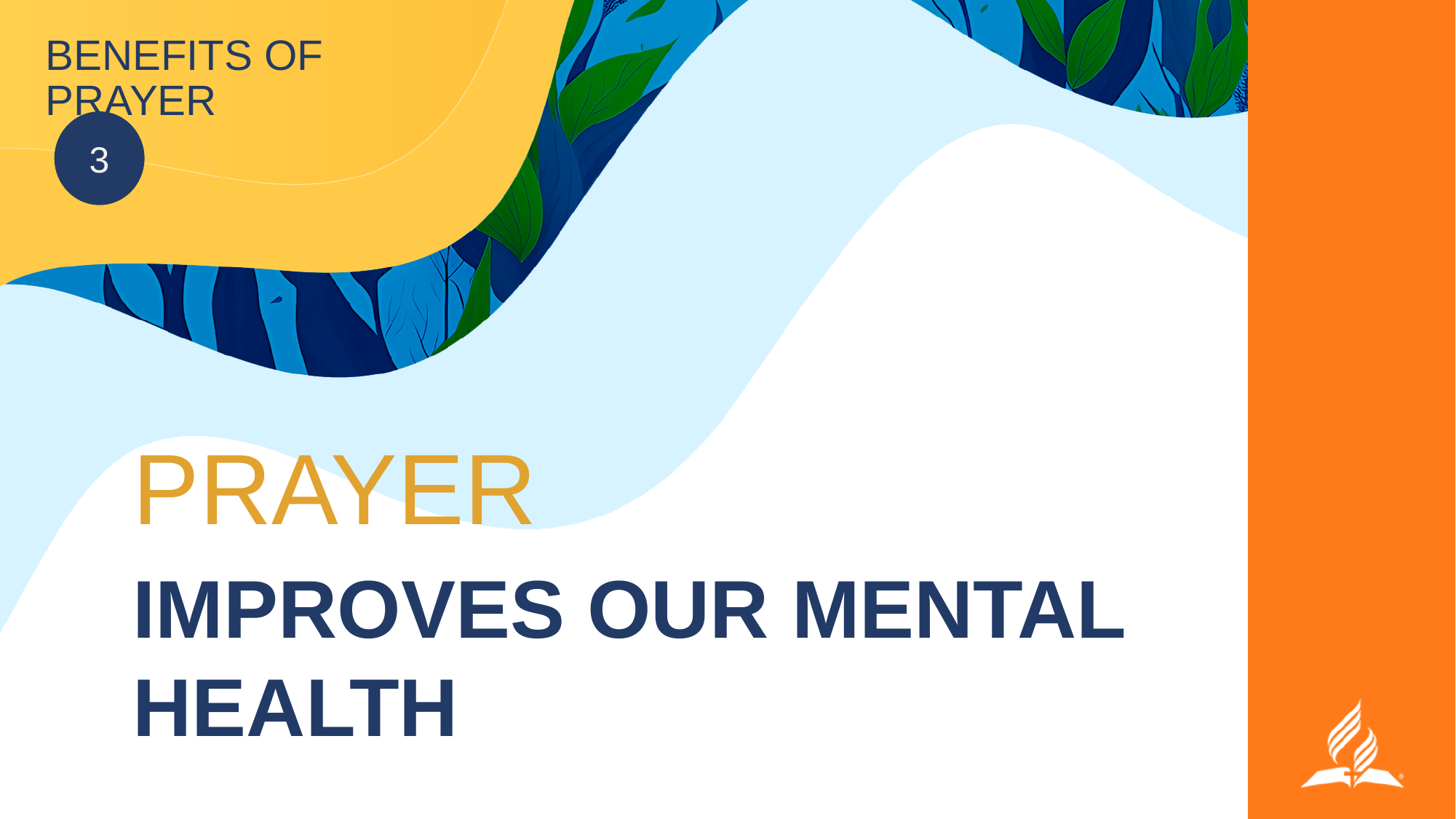

# BENEFITS OF PRAYER
3
PRAYER
IMPROVES OUR MENTAL HEALTH